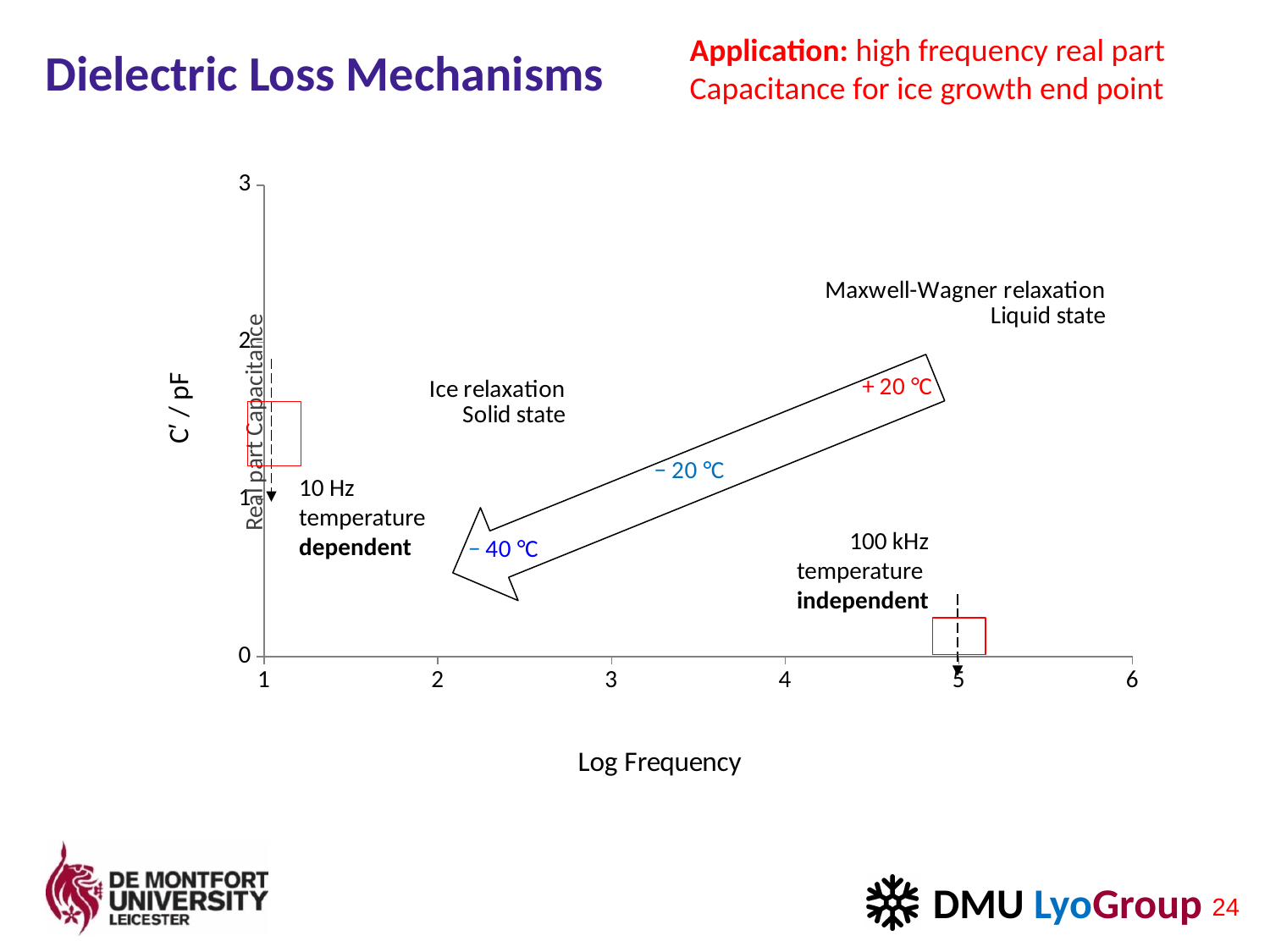

# Dielectric Loss Mechanisms
Application: high frequency real part
Capacitance for ice growth end point

### Chart

| Category |  |  |  |  | Simulate-Std. : Water (1:0)_ 5 g_17C (1 MHz -1 PHz) |  |
|---|---|---|---|---|---|---|

10 Hz
temperature
dependent
100 kHz
temperature
independent